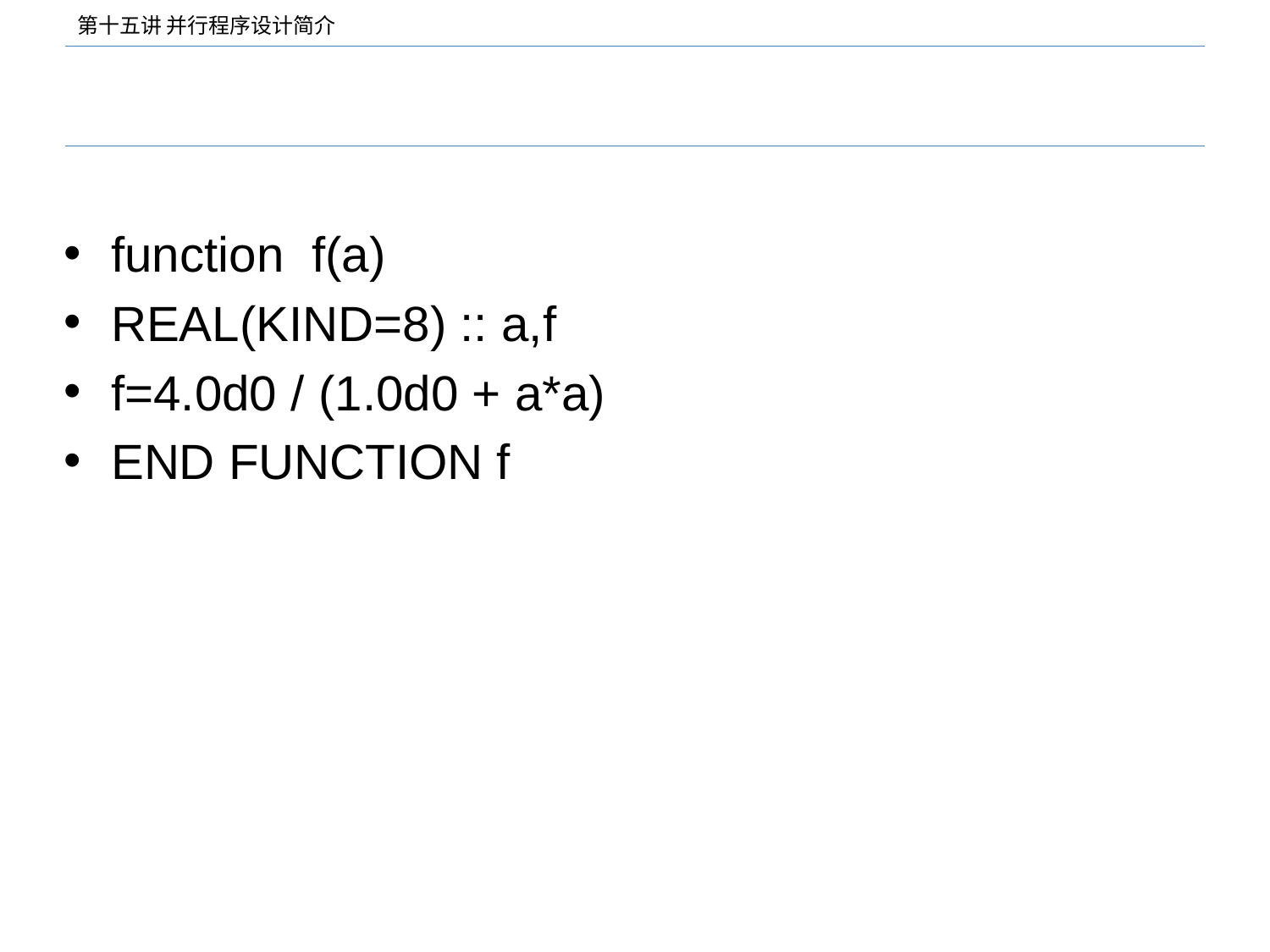

#
function  f(a)
REAL(KIND=8) :: a,f
f=4.0d0 / (1.0d0 + a*a)
END FUNCTION f